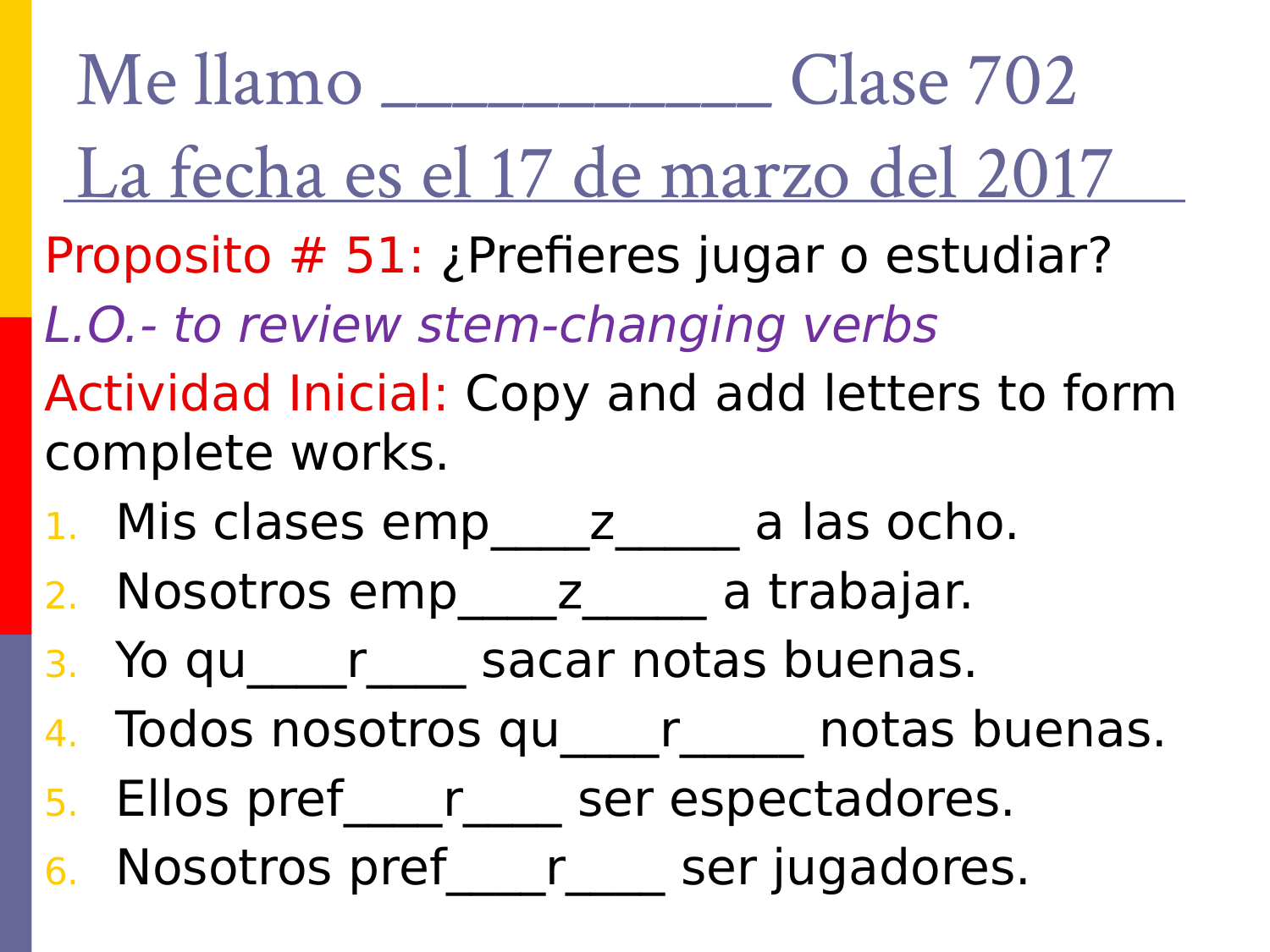

Me llamo ___________ Clase 702
La fecha es el 17 de marzo del 2017
Proposito # 51: ¿Prefieres jugar o estudiar?
L.O.- to review stem-changing verbs
Actividad Inicial: Copy and add letters to form complete works.
Mis clases emp____z_____ a las ocho.
Nosotros emp____z_____ a trabajar.
Yo qu____r____ sacar notas buenas.
Todos nosotros qu____r_____ notas buenas.
Ellos pref____r____ ser espectadores.
Nosotros pref____r____ ser jugadores.